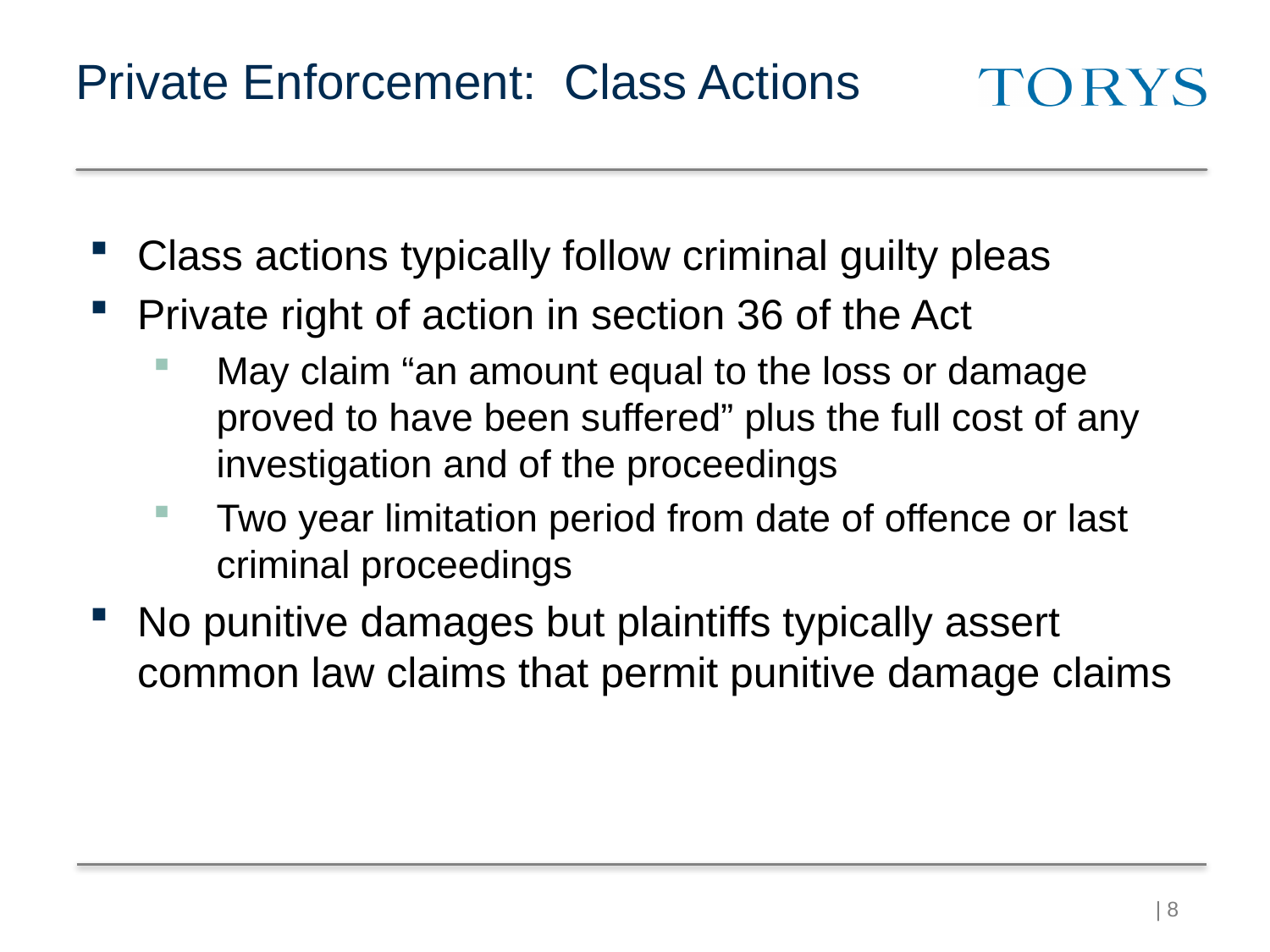

# Private Enforcement:  Class Actions
Class actions typically follow criminal guilty pleas
Private right of action in section 36 of the Act
May claim “an amount equal to the loss or damage proved to have been suffered” plus the full cost of any investigation and of the proceedings
Two year limitation period from date of offence or last criminal proceedings
No punitive damages but plaintiffs typically assert common law claims that permit punitive damage claims

| 8